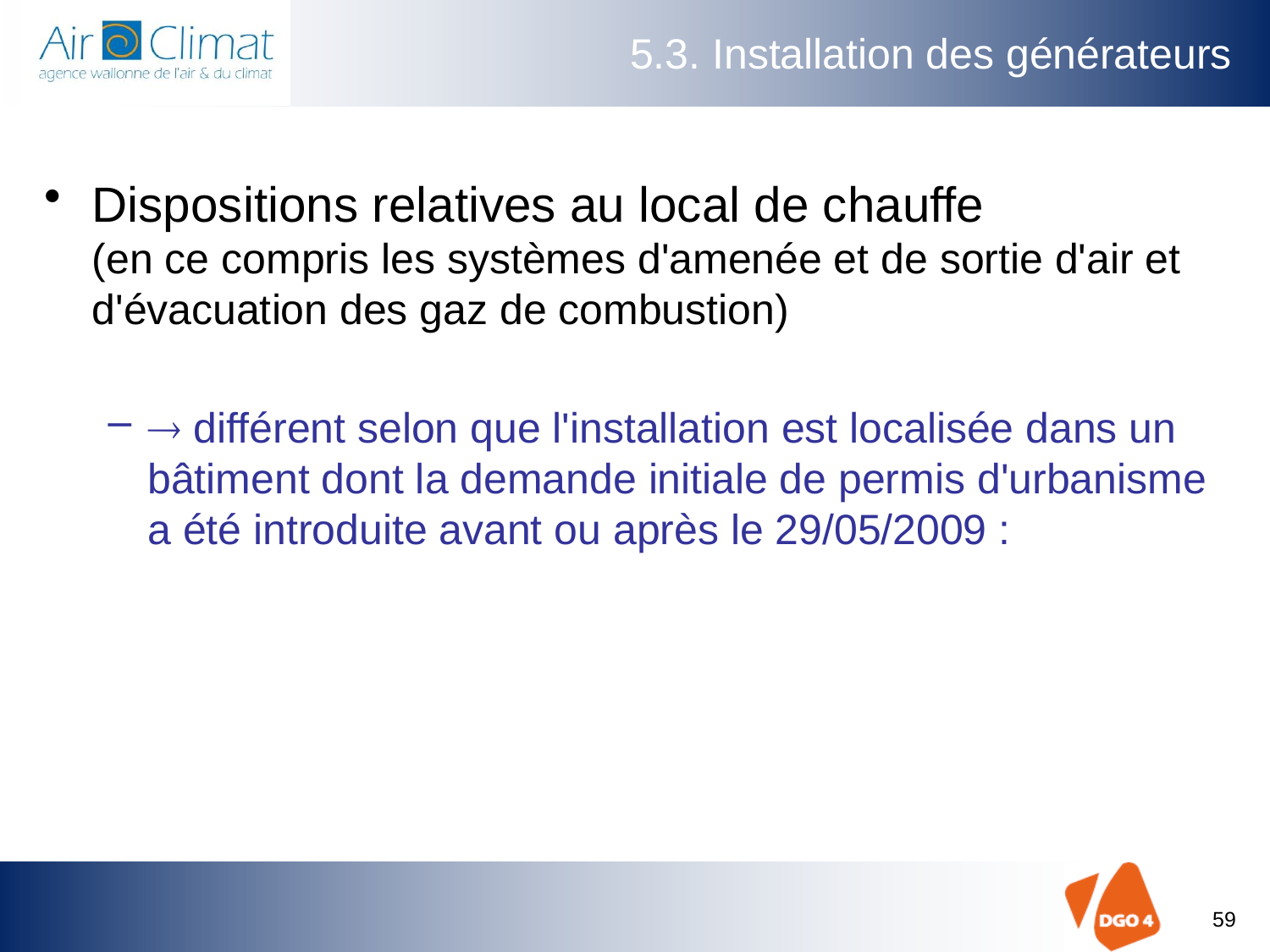

# 5.3. Installation des générateurs
Dispositions relatives au local de chauffe
(en ce compris les systèmes d'amenée et de sortie d'air et d'évacuation des gaz de combustion)

→ différent selon que l'installation est localisée dans un bâtiment dont la demande initiale de permis d'urbanisme a été introduite avant ou après le 29/05/2009 :

59